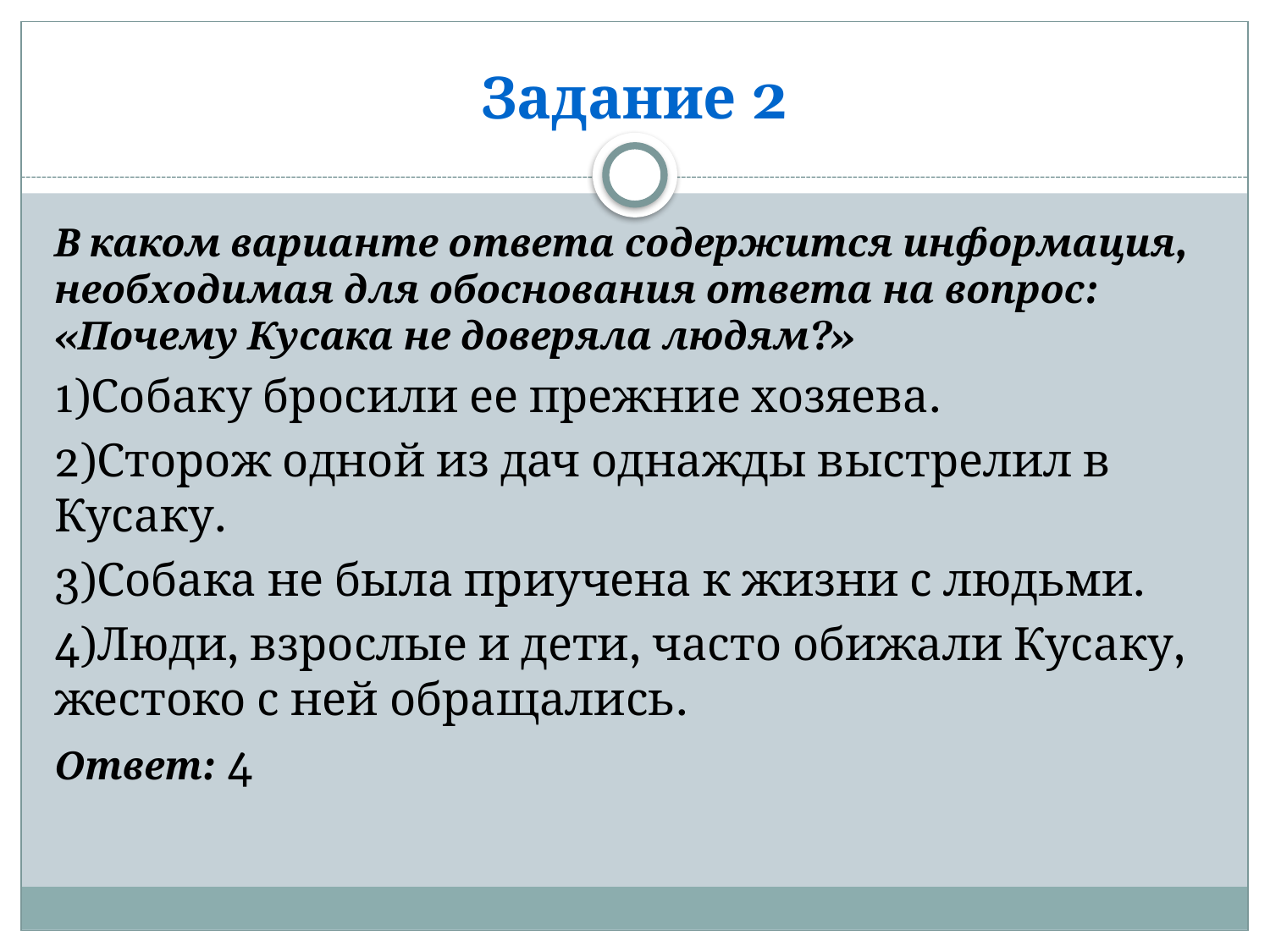

# Задание 2
В каком варианте ответа содержится информация, не­обходимая для обоснования ответа на вопрос: «Почему Ку­сака не доверяла людям?»
1)Собаку бросили ее прежние хозяева.
2)Сторож одной из дач однажды выстрелил в Кусаку.
3)Собака не была приучена к жизни с людьми.
4)Люди, взрослые и дети, часто обижали Кусаку, жестоко с ней обращались.
Ответ: 4